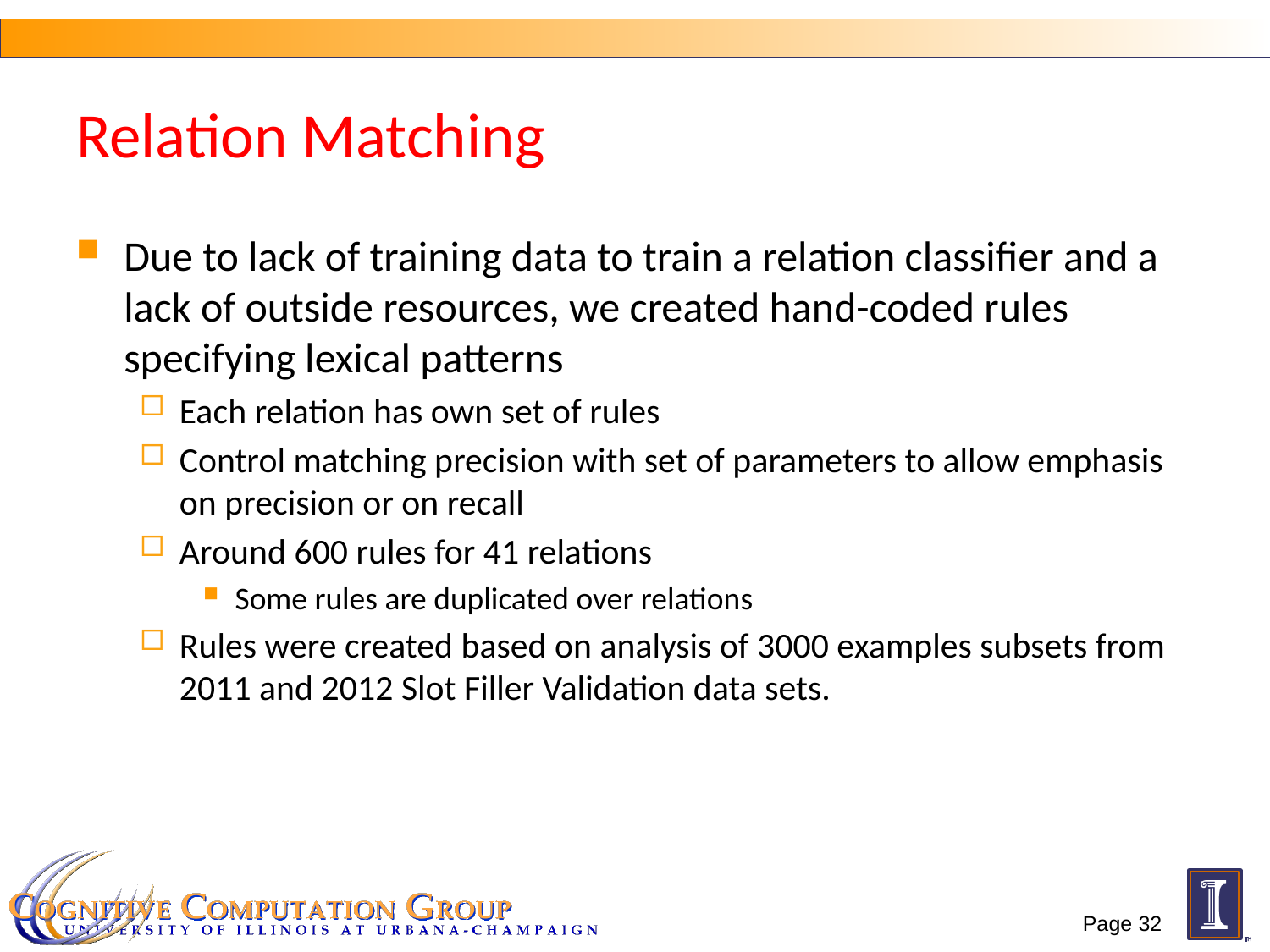

# Relation Matching
Due to lack of training data to train a relation classifier and a lack of outside resources, we created hand-coded rules specifying lexical patterns
Each relation has own set of rules
Control matching precision with set of parameters to allow emphasis on precision or on recall
Around 600 rules for 41 relations
Some rules are duplicated over relations
Rules were created based on analysis of 3000 examples subsets from 2011 and 2012 Slot Filler Validation data sets.
Page 32